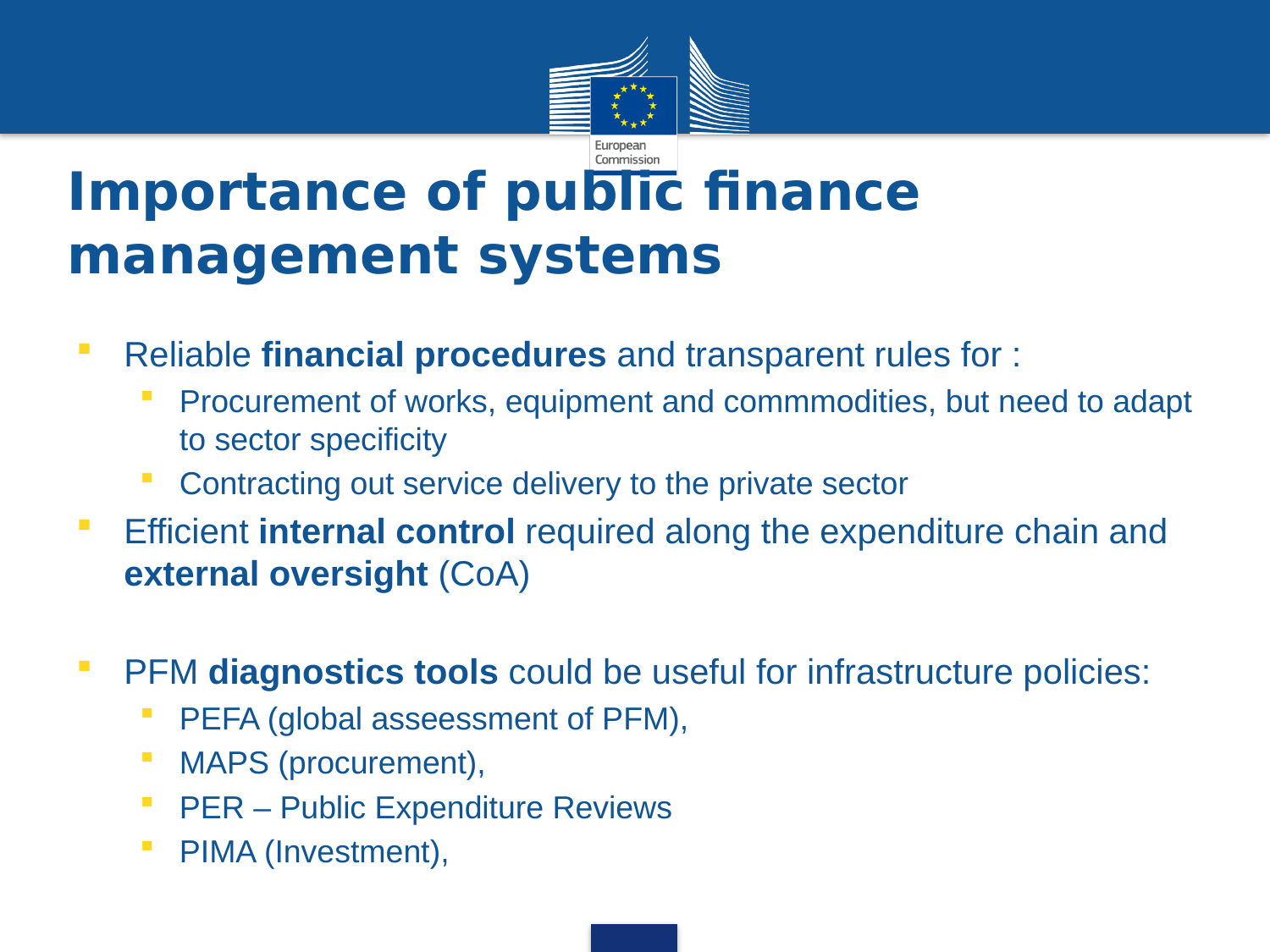

# Importance of public finance management systems

Reliable financial procedures and transparent rules for :
Procurement of works, equipment and commmodities, but need to adapt to sector specificity
Contracting out service delivery to the private sector
Efficient internal control required along the expenditure chain and external oversight (CoA)

PFM diagnostics tools could be useful for infrastructure policies:
PEFA (global asseessment of PFM),
MAPS (procurement),
PER – Public Expenditure Reviews
PIMA (Investment),